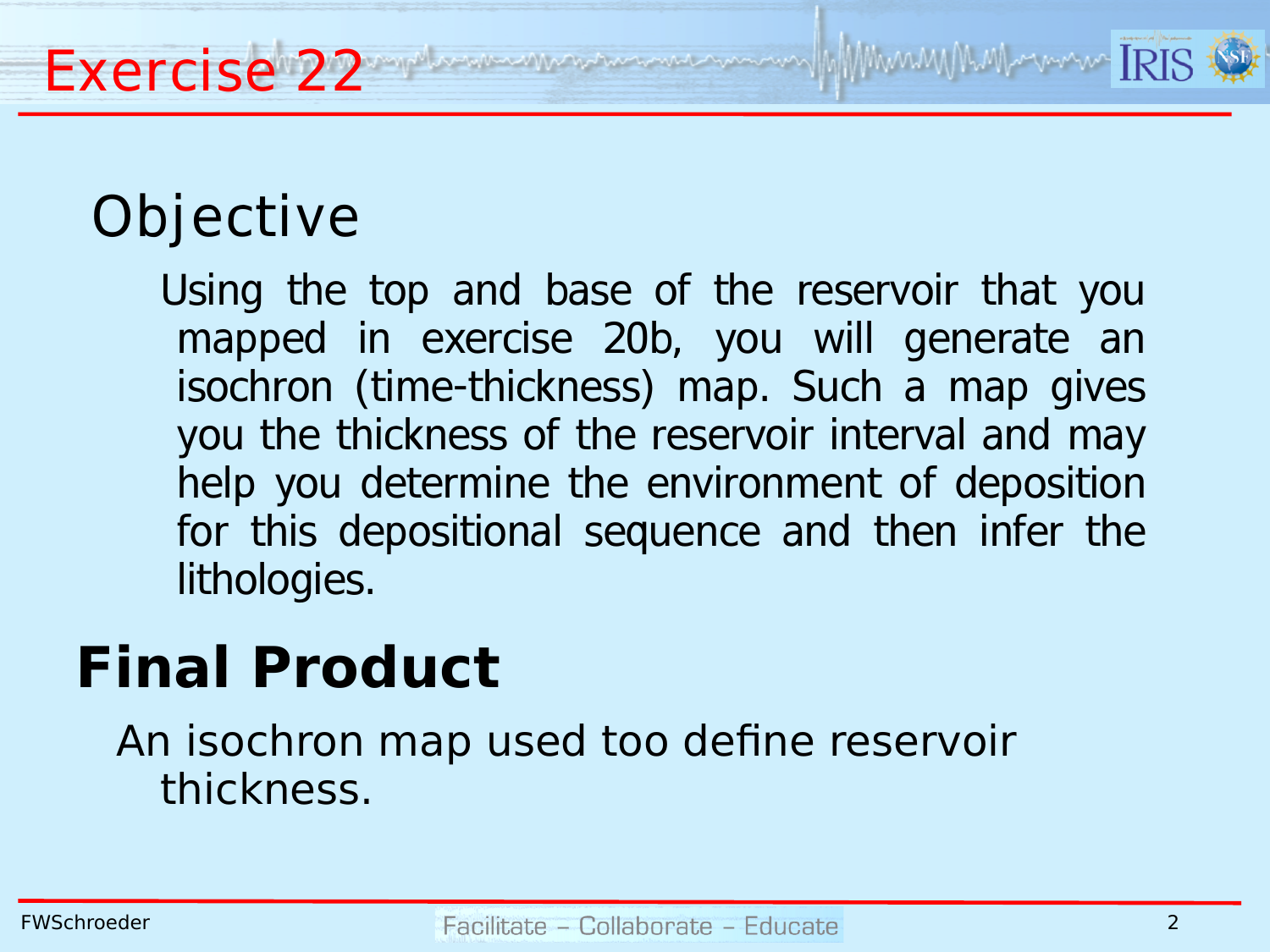

# Exercise 22
Objective
   Using the top and base of the reservoir that you mapped in exercise 20b, you will generate an isochron (time-thickness) map. Such a map gives you the thickness of the reservoir interval and may help you determine the environment of deposition for this depositional sequence and then infer the lithologies.
Final Product
   An isochron map used too define reservoir thickness.